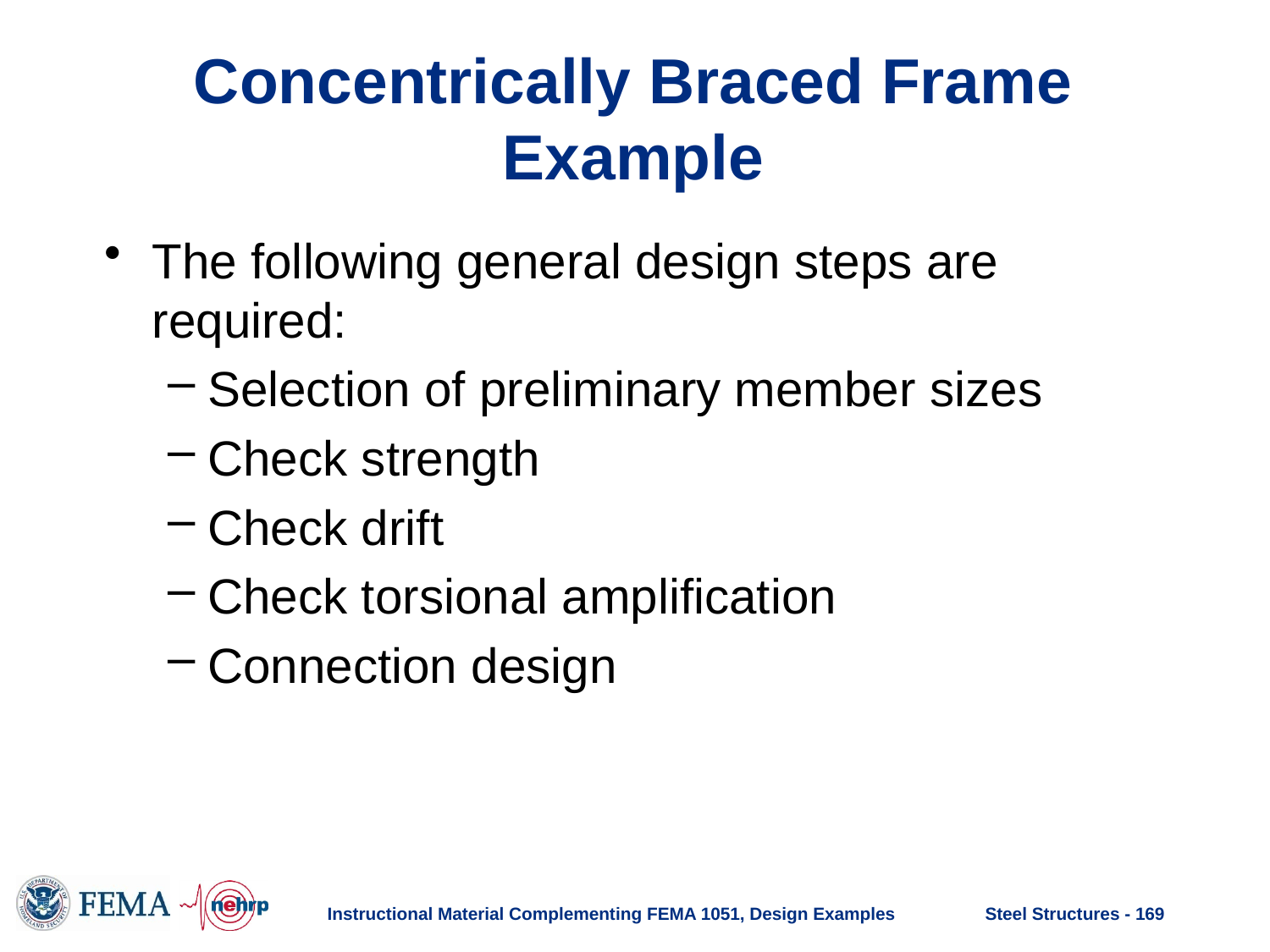

# Concentrically Braced Frame Example
The following general design steps are required:
Selection of preliminary member sizes
Check strength
Check drift
Check torsional amplification
Connection design
Instructional Material Complementing FEMA 1051, Design Examples
Steel Structures - 169